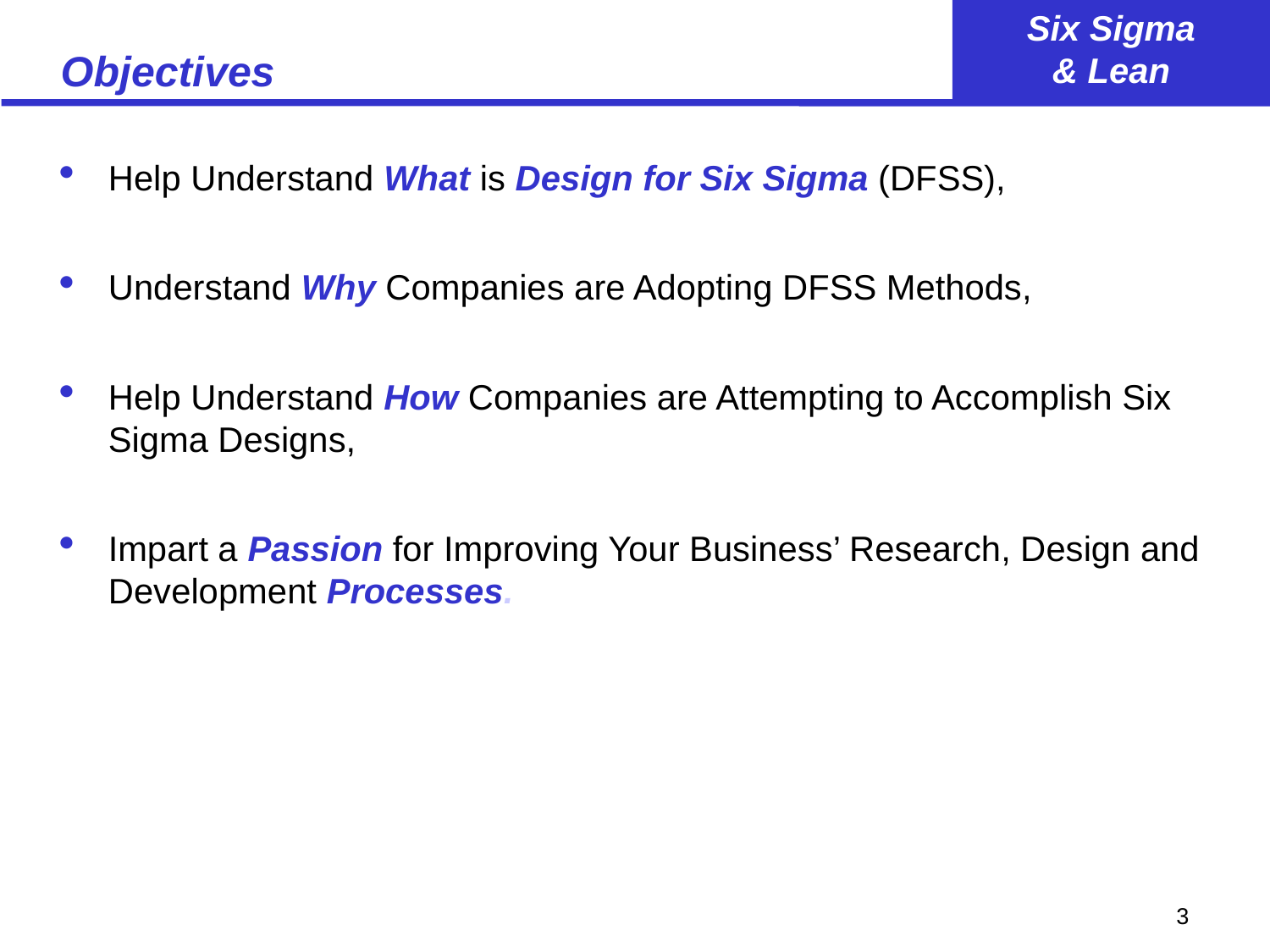

# Objectives
Help Understand What is Design for Six Sigma (DFSS),
Understand Why Companies are Adopting DFSS Methods,
Help Understand How Companies are Attempting to Accomplish Six Sigma Designs,
Impart a Passion for Improving Your Business’ Research, Design and Development Processes.